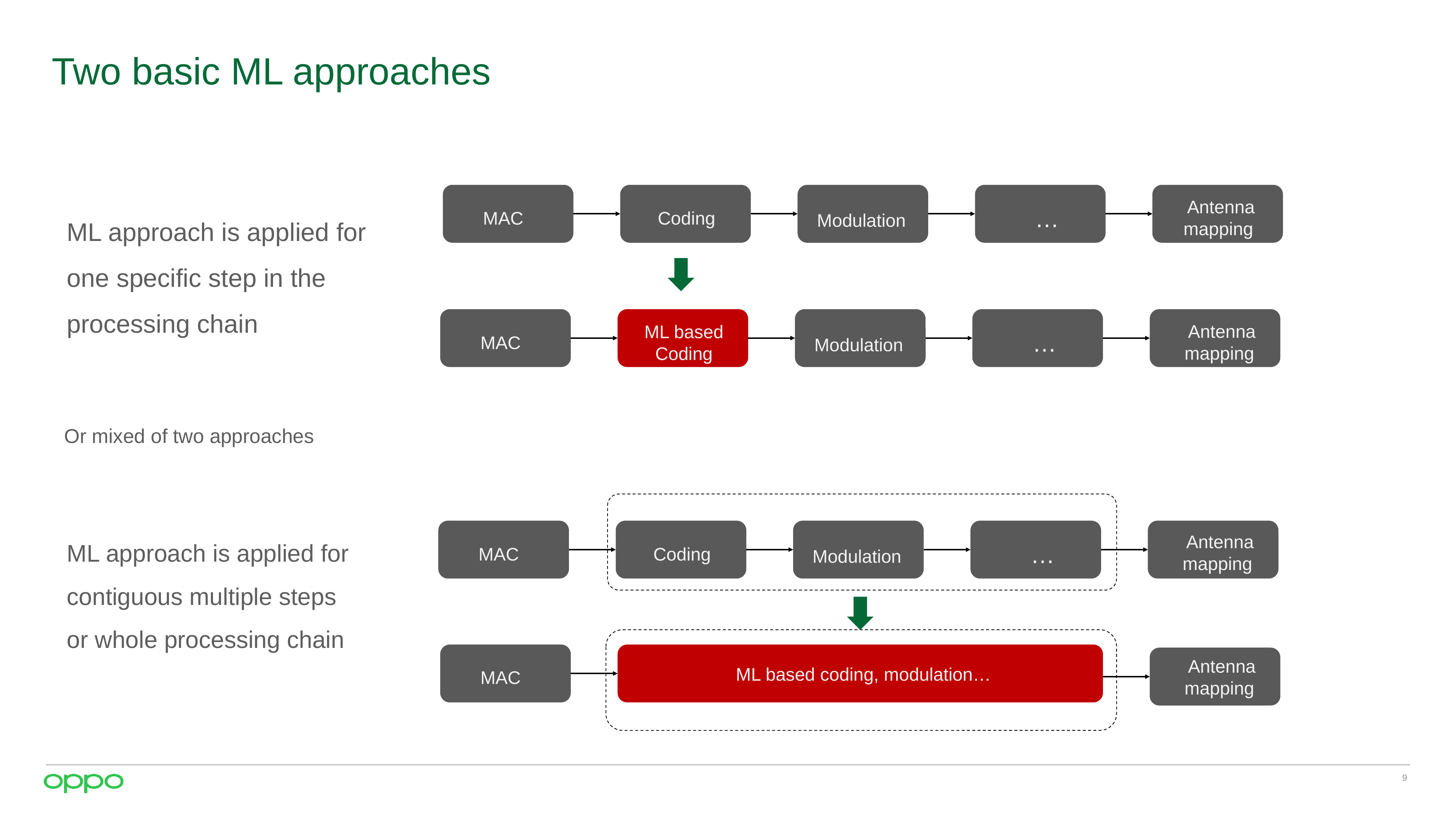

# Two basic ML approaches

Antenna mapping
…
MAC
Coding
Modulation
ML approach is applied for one specific step in the processing chain

Antenna mapping
ML based Coding
…
MAC
Modulation
Or mixed of two approaches

Antenna mapping
…
MAC
Coding
Modulation

Antenna mapping
ML based coding, modulation…
MAC
ML approach is applied for contiguous multiple steps or whole processing chain